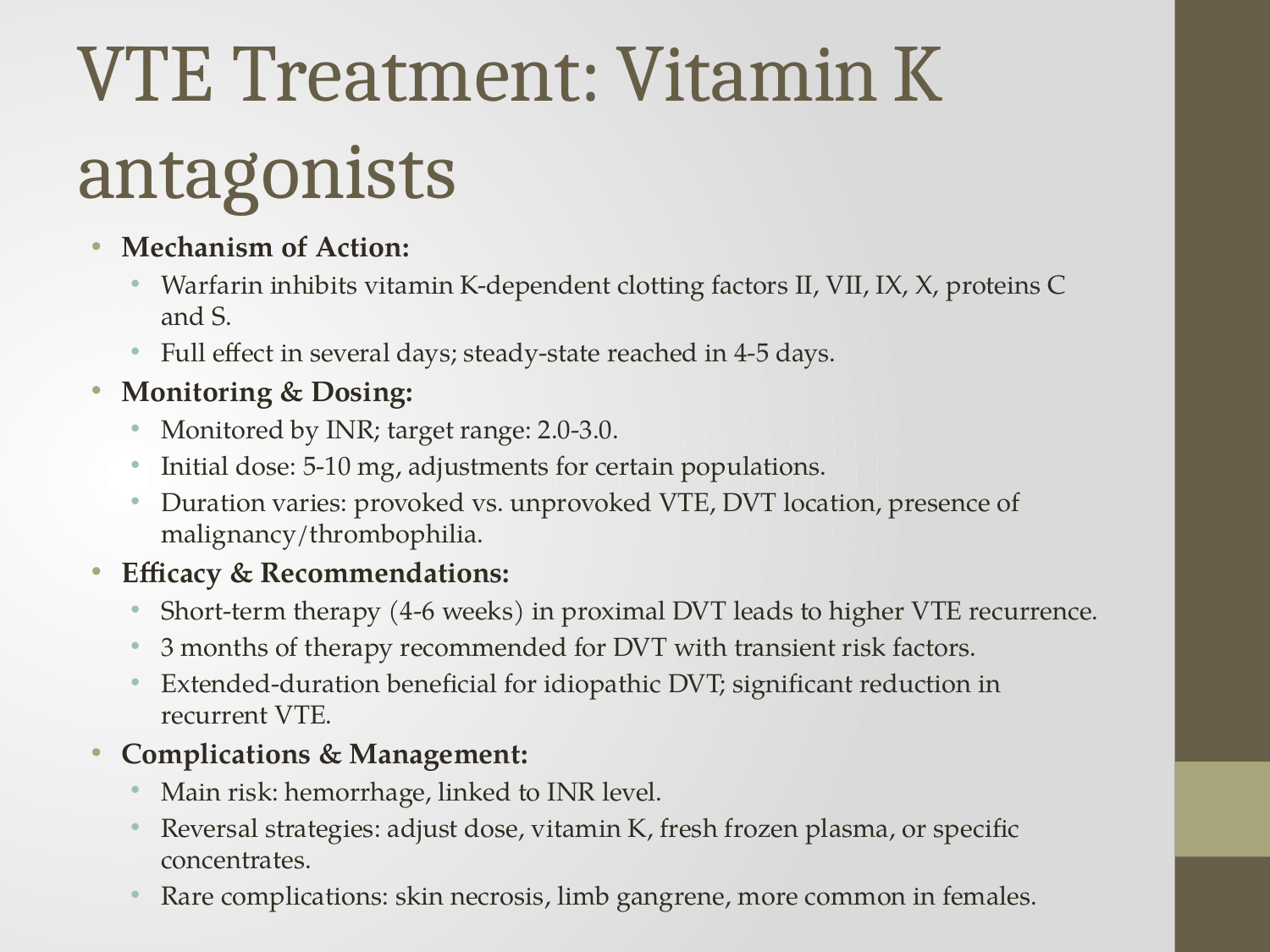

# VTE Treatment: Vitamin K antagonists
Mechanism of Action:
Warfarin inhibits vitamin K-dependent clotting factors II, VII, IX, X, proteins C and S.
Full effect in several days; steady-state reached in 4-5 days.
Monitoring & Dosing:
Monitored by INR; target range: 2.0-3.0.
Initial dose: 5-10 mg, adjustments for certain populations.
Duration varies: provoked vs. unprovoked VTE, DVT location, presence of malignancy/thrombophilia.
Efficacy & Recommendations:
Short-term therapy (4-6 weeks) in proximal DVT leads to higher VTE recurrence.
3 months of therapy recommended for DVT with transient risk factors.
Extended-duration beneficial for idiopathic DVT; significant reduction in recurrent VTE.
Complications & Management:
Main risk: hemorrhage, linked to INR level.
Reversal strategies: adjust dose, vitamin K, fresh frozen plasma, or specific concentrates.
Rare complications: skin necrosis, limb gangrene, more common in females.